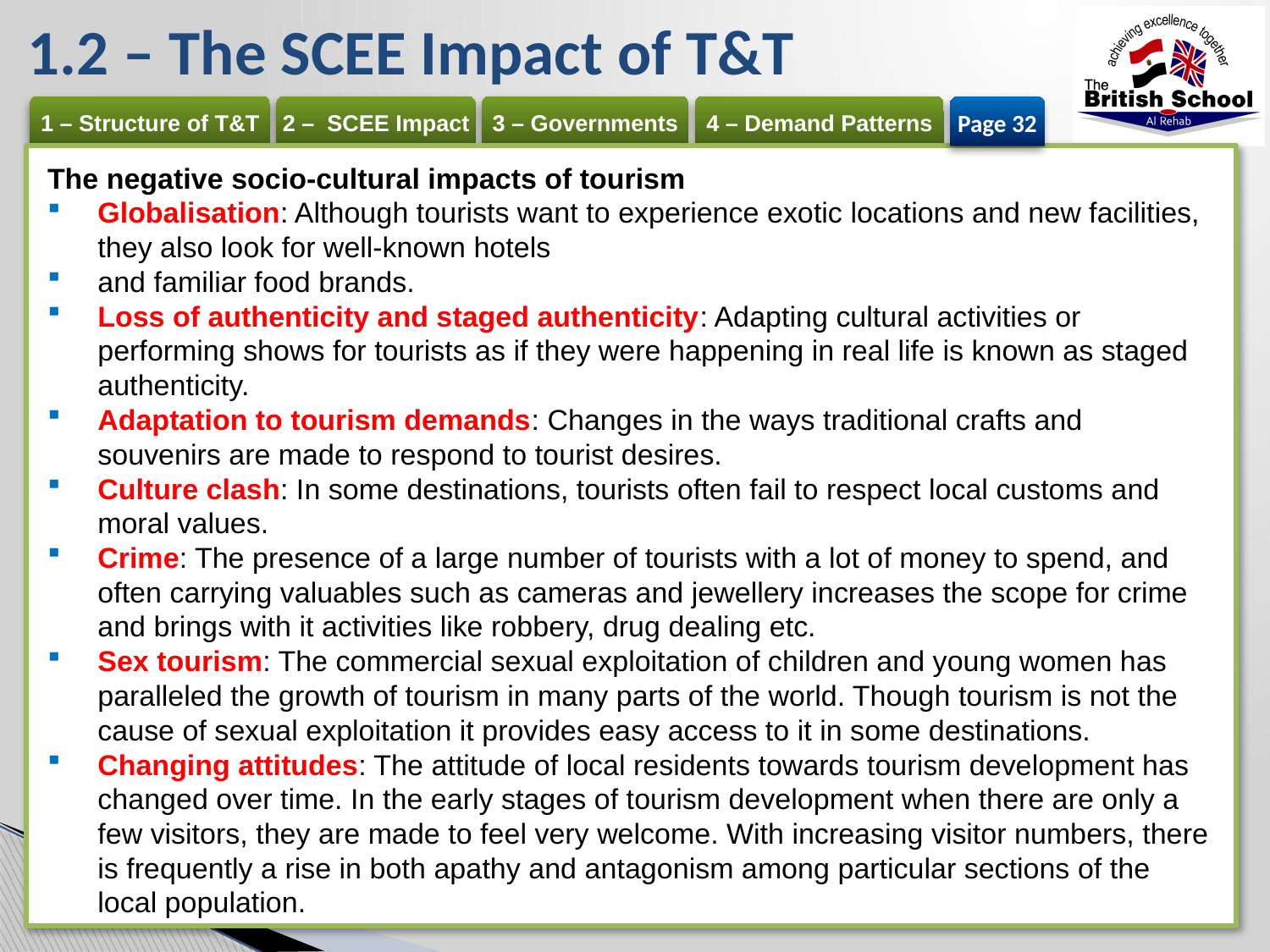

# 1.2 – The SCEE Impact of T&T
Page 32
The negative socio-cultural impacts of tourism
Globalisation: Although tourists want to experience exotic locations and new facilities, they also look for well-known hotels
and familiar food brands.
Loss of authenticity and staged authenticity: Adapting cultural activities or performing shows for tourists as if they were happening in real life is known as staged authenticity.
Adaptation to tourism demands: Changes in the ways traditional crafts and souvenirs are made to respond to tourist desires.
Culture clash: In some destinations, tourists often fail to respect local customs and moral values.
Crime: The presence of a large number of tourists with a lot of money to spend, and often carrying valuables such as cameras and jewellery increases the scope for crime and brings with it activities like robbery, drug dealing etc.
Sex tourism: The commercial sexual exploitation of children and young women has paralleled the growth of tourism in many parts of the world. Though tourism is not the cause of sexual exploitation it provides easy access to it in some destinations.
Changing attitudes: The attitude of local residents towards tourism development has changed over time. In the early stages of tourism development when there are only a few visitors, they are made to feel very welcome. With increasing visitor numbers, there is frequently a rise in both apathy and antagonism among particular sections of the local population.